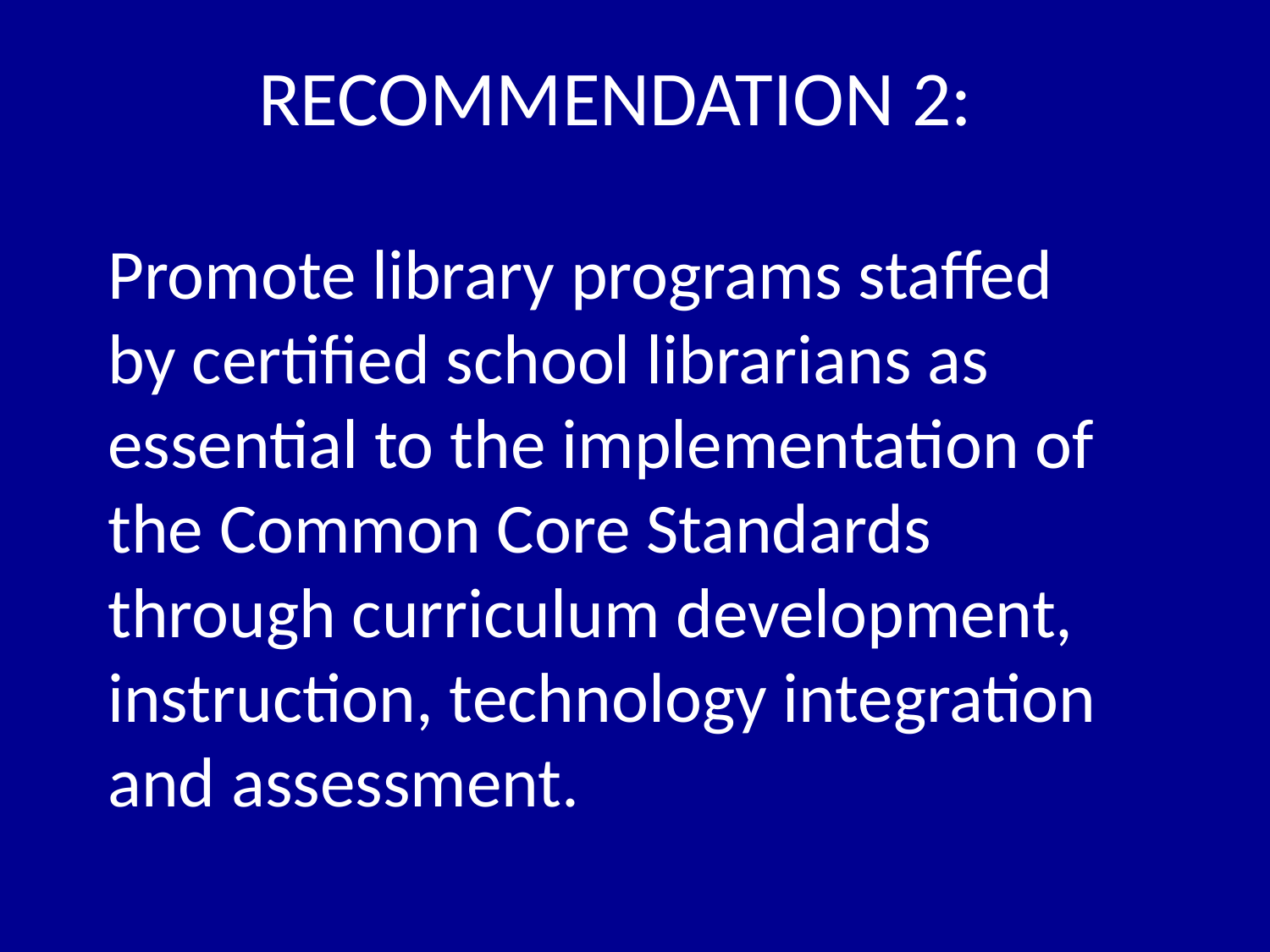

RECOMMENDATION 2:
Promote library programs staffed by certified school librarians as essential to the implementation of the Common Core Standards through curriculum development, instruction, technology integration and assessment.